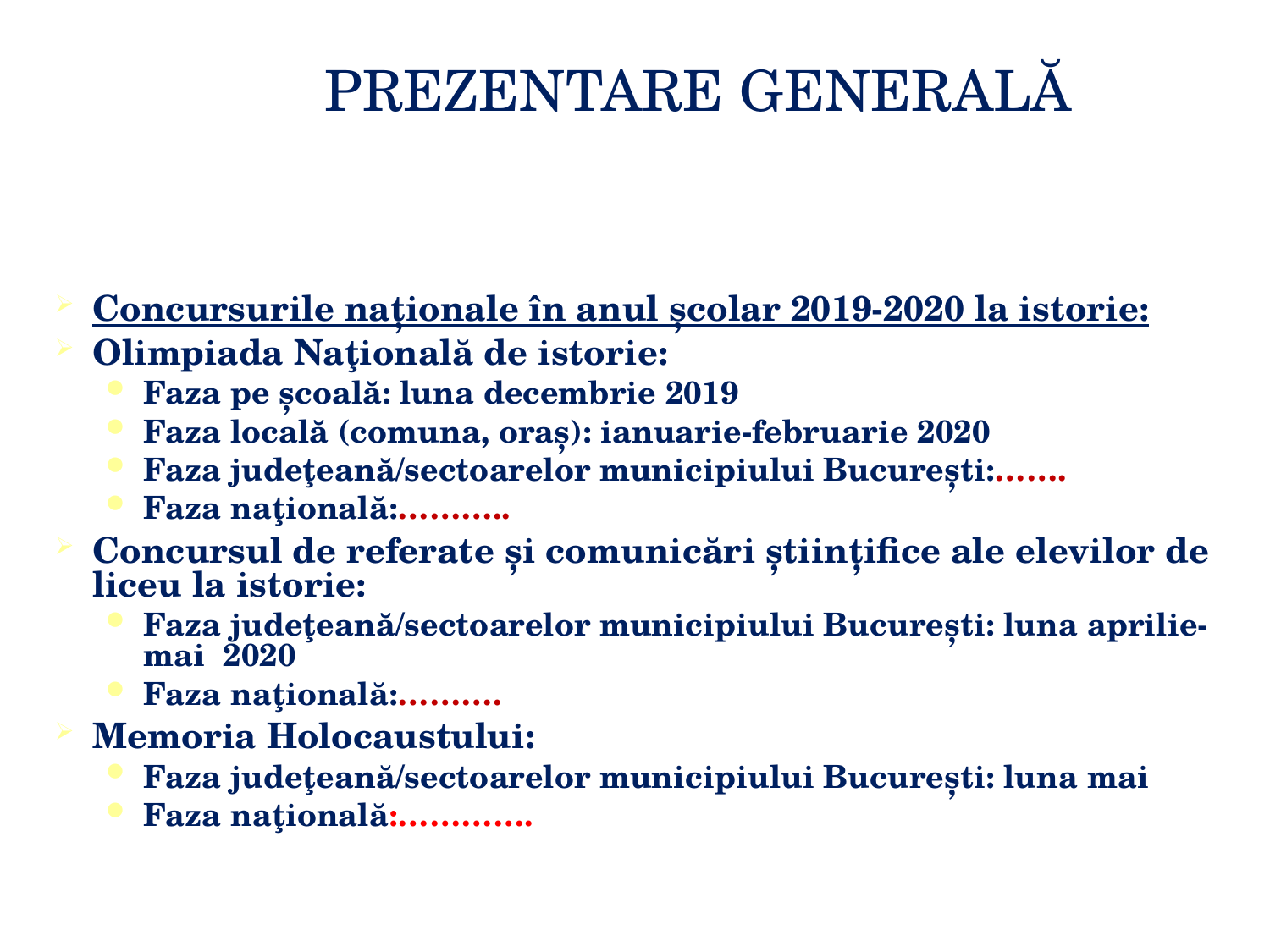

PREZENTARE GENERALĂ

Concursurile naţionale în anul şcolar 2019-2020 la istorie:
Olimpiada Naţională de istorie:
Faza pe şcoală: luna decembrie 2019
Faza locală (comuna, oraş): ianuarie-februarie 2020
Faza judeţeană/sectoarelor municipiului Bucureşti:…….
Faza naţională:………..
Concursul de referate şi comunicări ştiinţifice ale elevilor de liceu la istorie:
Faza judeţeană/sectoarelor municipiului Bucureşti: luna aprilie-mai  2020
Faza naţională:……….
Memoria Holocaustului:
Faza judeţeană/sectoarelor municipiului Bucureşti: luna mai
Faza naţională:………….

31